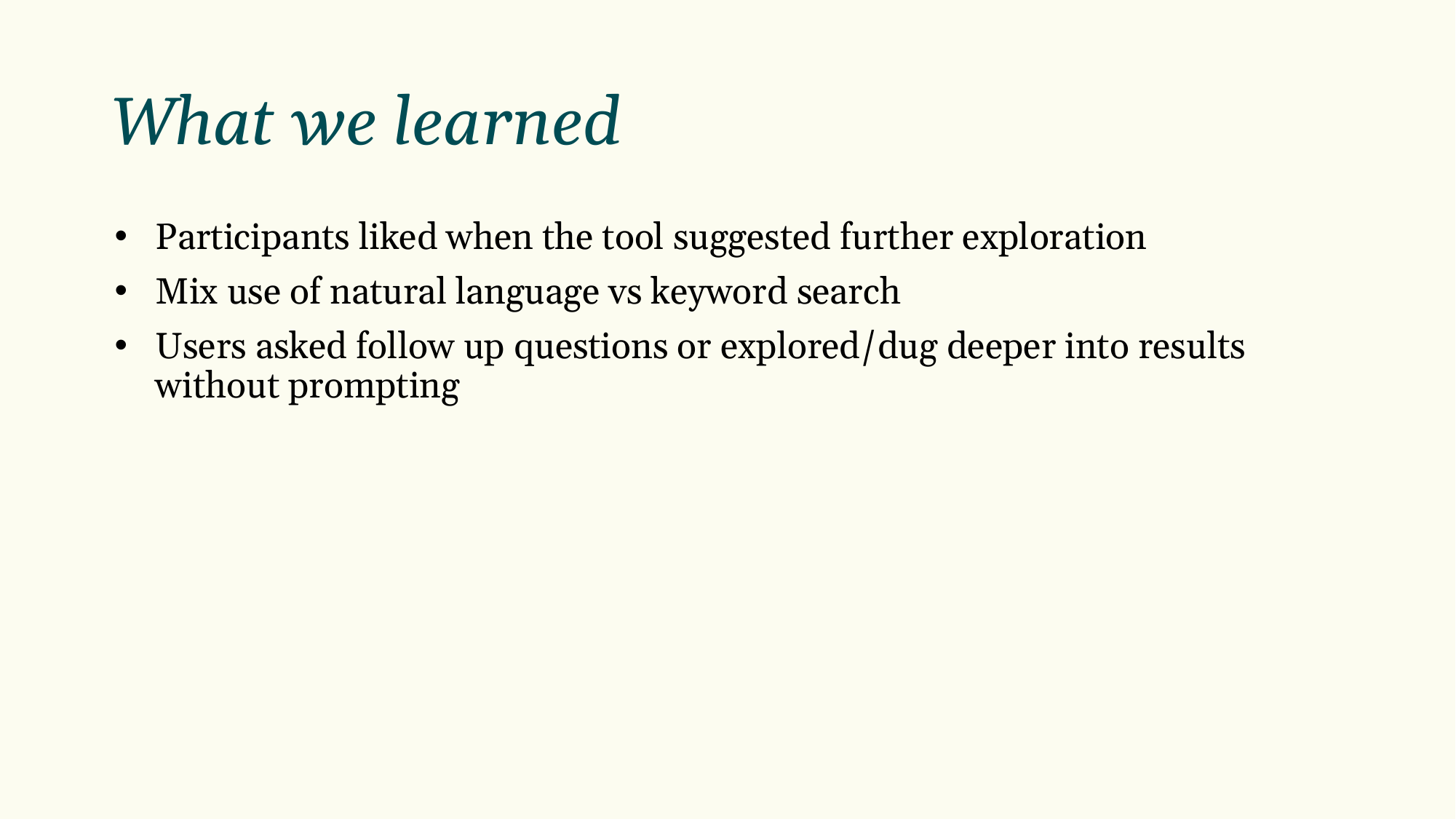

# What we learned
Participants liked when the tool suggested further exploration
Mix use of natural language vs keyword search
Users asked follow up questions or explored/dug deeper into results without prompting